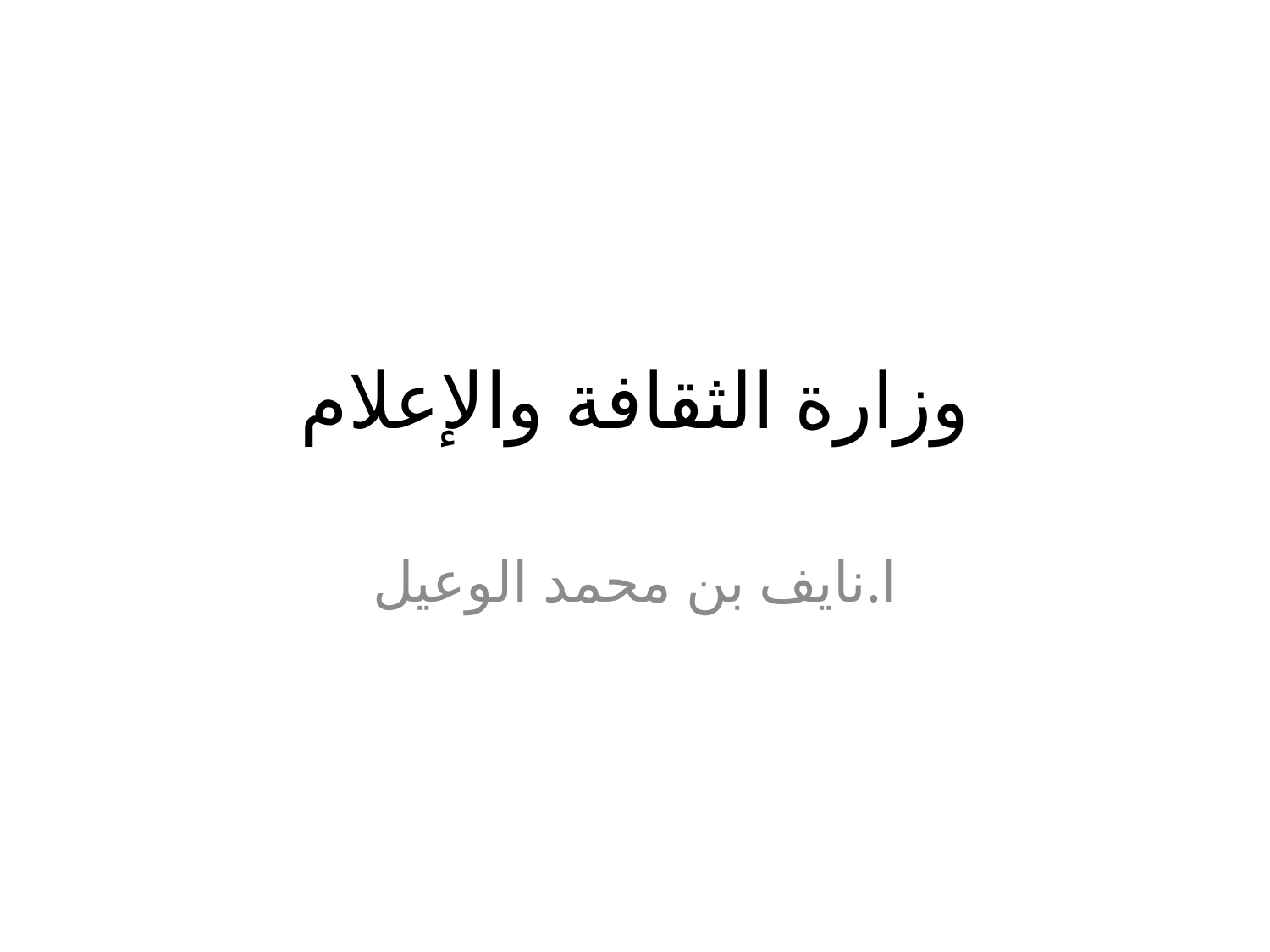

# وزارة الثقافة والإعلام
ا.نايف بن محمد الوعيل